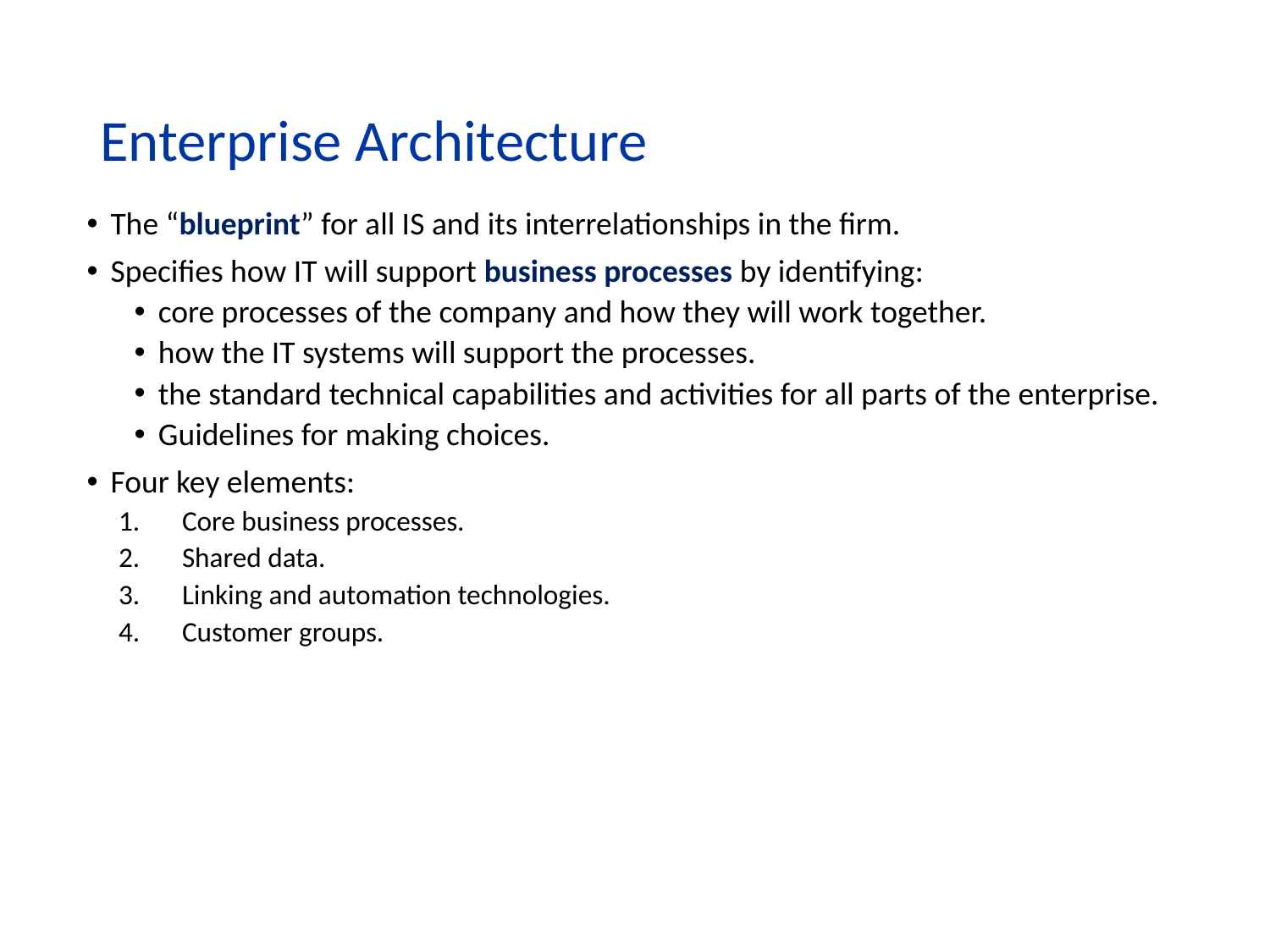

# Enterprise Architecture
The “blueprint” for all IS and its interrelationships in the firm.
Specifies how IT will support business processes by identifying:
core processes of the company and how they will work together.
how the IT systems will support the processes.
the standard technical capabilities and activities for all parts of the enterprise.
Guidelines for making choices.
Four key elements:
Core business processes.
Shared data.
Linking and automation technologies.
Customer groups.